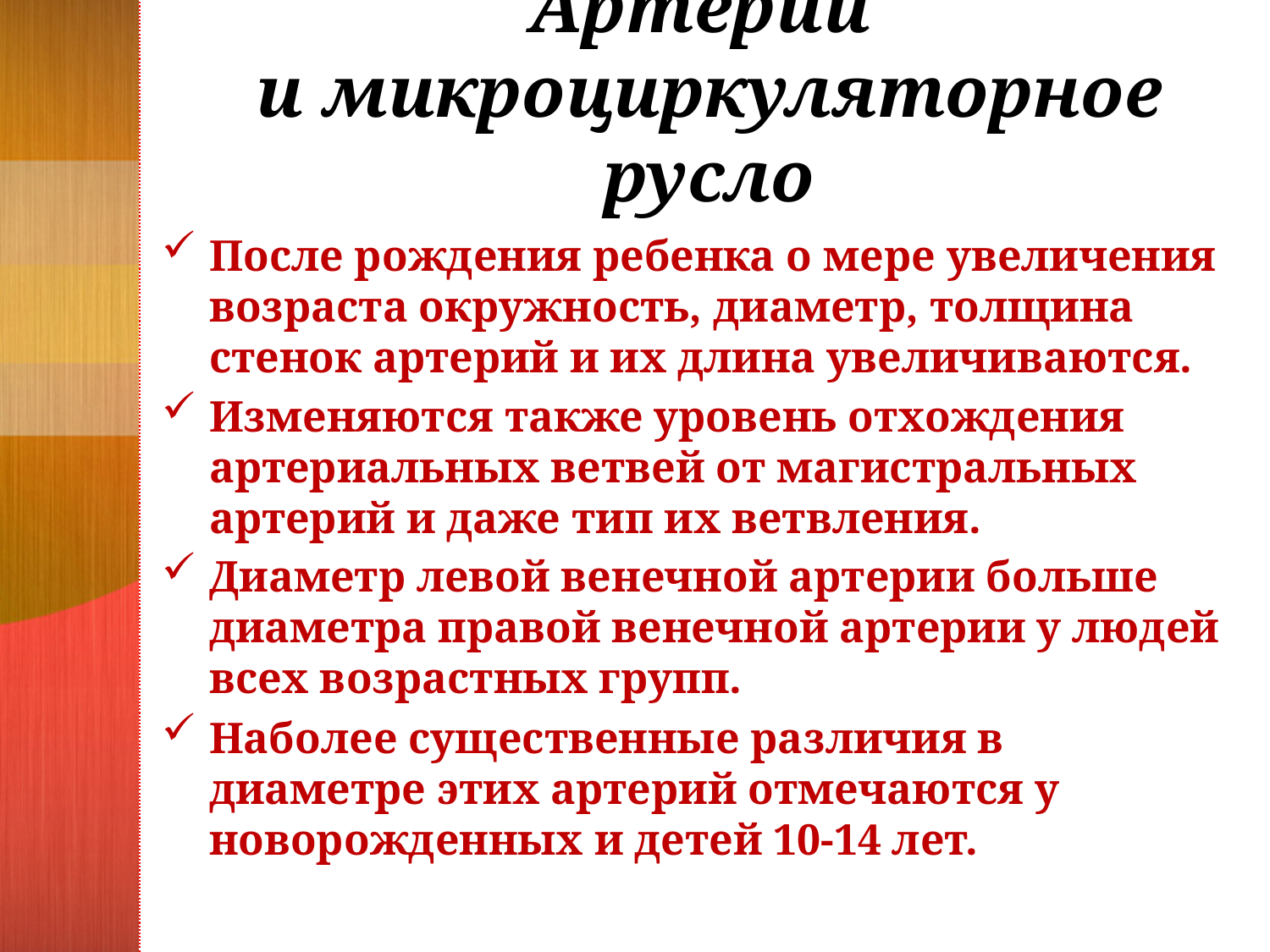

# Артерии и микроциркуляторное русло
После рождения ребенка о мере увеличения возраста окружность, диаметр, толщина стенок артерий и их длина увеличиваются.
Изменяются также уровень отхождения артериальных ветвей от магистральных артерий и даже тип их ветвления.
Диаметр левой венечной артерии больше диаметра правой венечной артерии у людей всех возрастных групп.
Наболее существенные различия в диаметре этих артерий отмечаются у новорожденных и детей 10-14 лет.